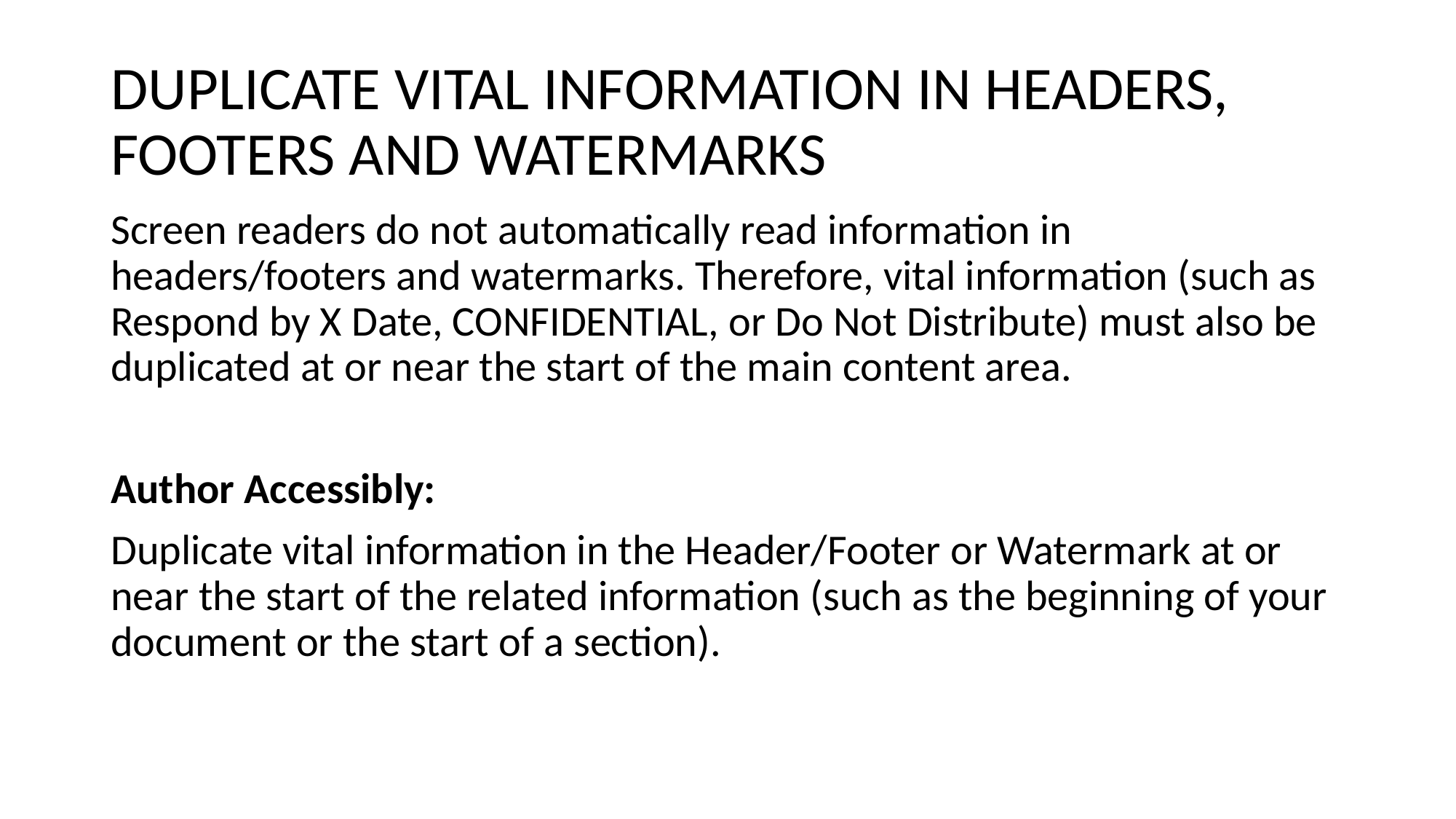

# DUPLICATE VITAL INFORMATION IN HEADERS, FOOTERS AND WATERMARKS
Screen readers do not automatically read information in headers/footers and watermarks. Therefore, vital information (such as Respond by X Date, CONFIDENTIAL, or Do Not Distribute) must also be duplicated at or near the start of the main content area.

Author Accessibly:
Duplicate vital information in the Header/Footer or Watermark at or near the start of the related information (such as the beginning of your document or the start of a section).